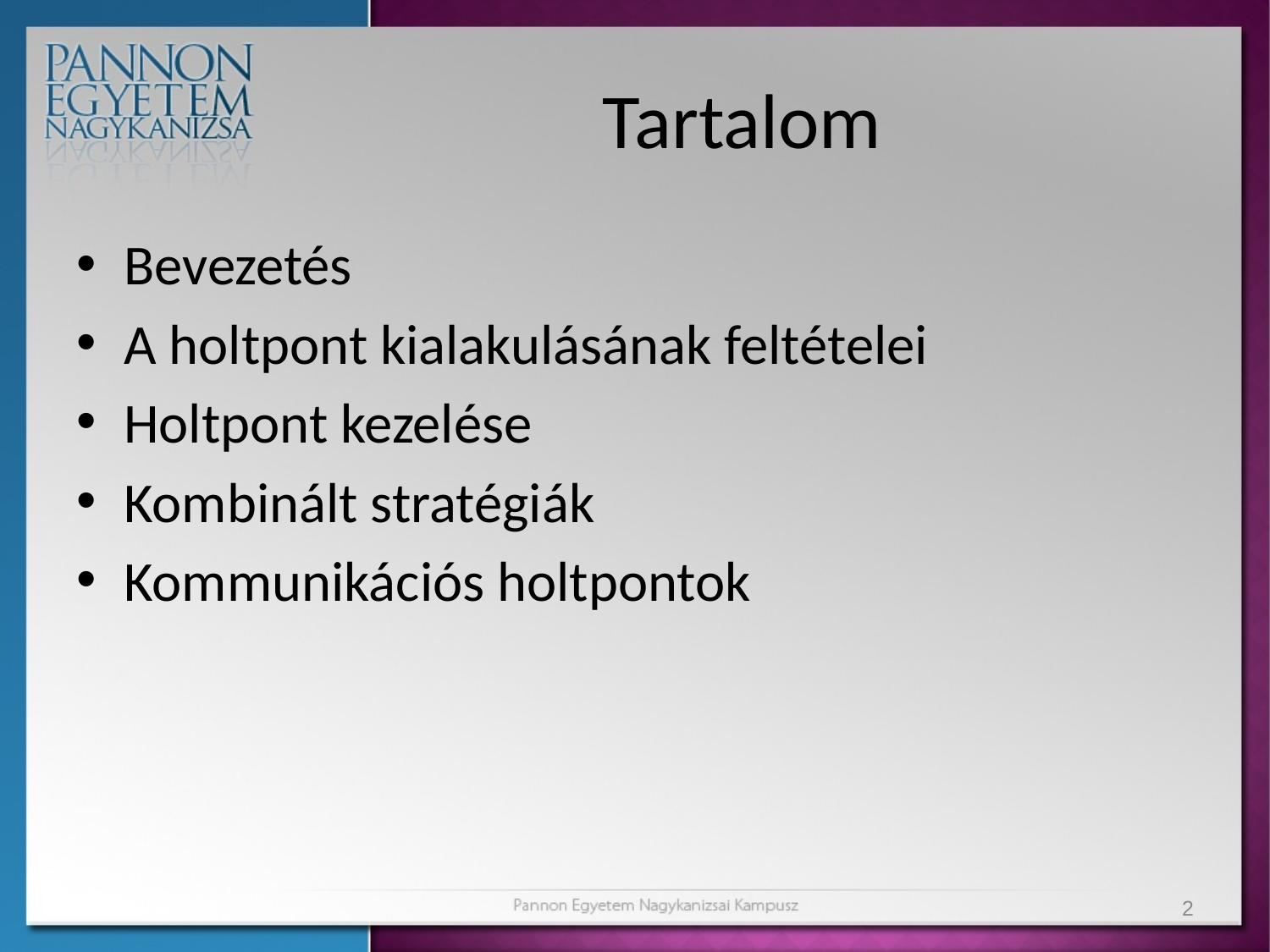

# Tartalom
Bevezetés
A holtpont kialakulásának feltételei
Holtpont kezelése
Kombinált stratégiák
Kommunikációs holtpontok
2